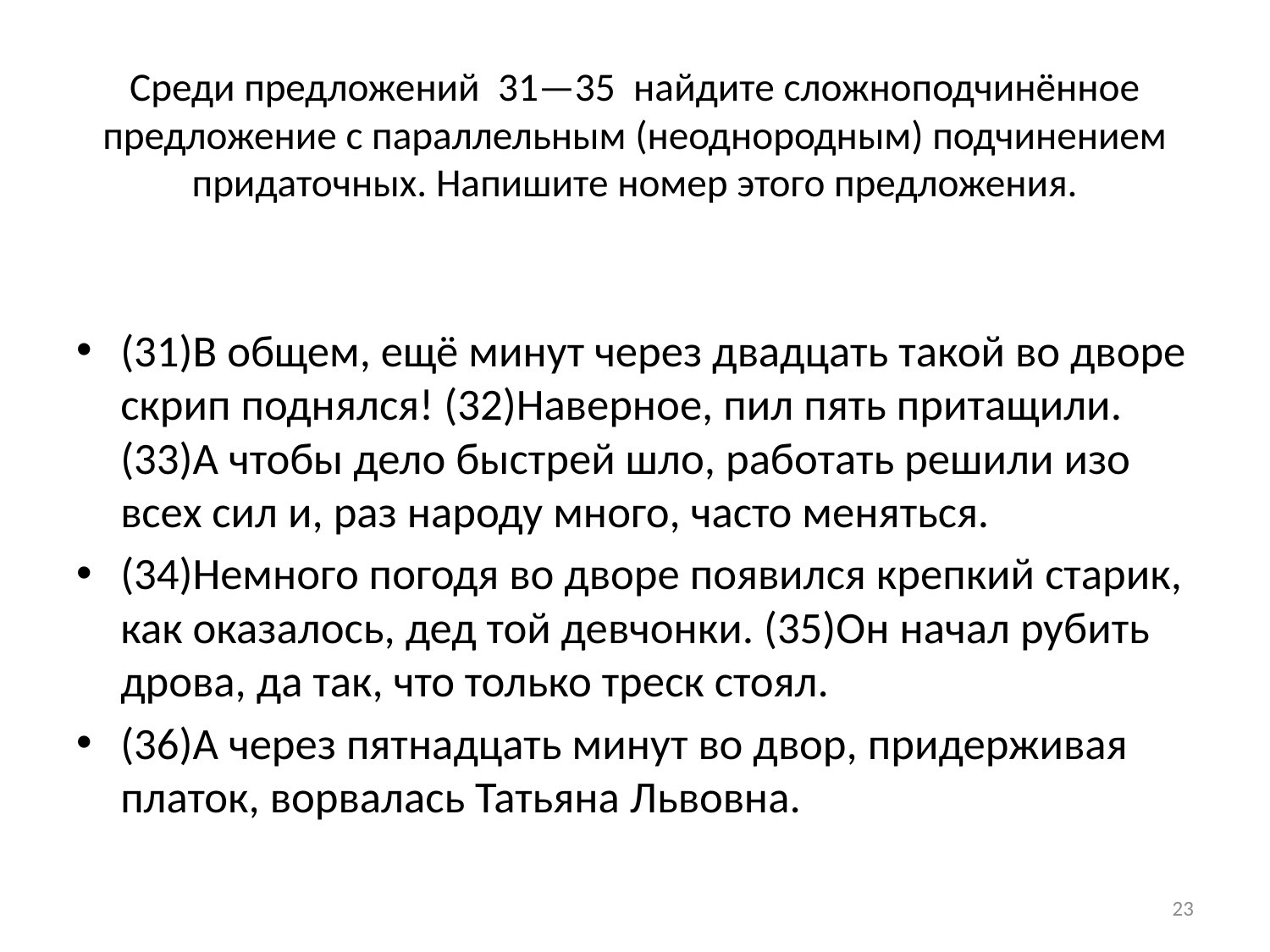

# Среди предложений  31—35  найдите сложноподчинённое предложение с параллельным (неоднородным) подчинением придаточных. Напишите номер этого предложения.
(31)В общем, ещё минут через двадцать такой во дворе скрип поднялся! (32)Наверное, пил пять притащили. (33)А чтобы дело быстрей шло, работать решили изо всех сил и, раз народу много, часто меняться.
(34)Немного погодя во дворе появился крепкий старик, как оказалось, дед той девчонки. (35)Он начал рубить дрова, да так, что только треск стоял.
(36)А через пятнадцать минут во двор, придерживая платок, ворвалась Татьяна Львовна.
23